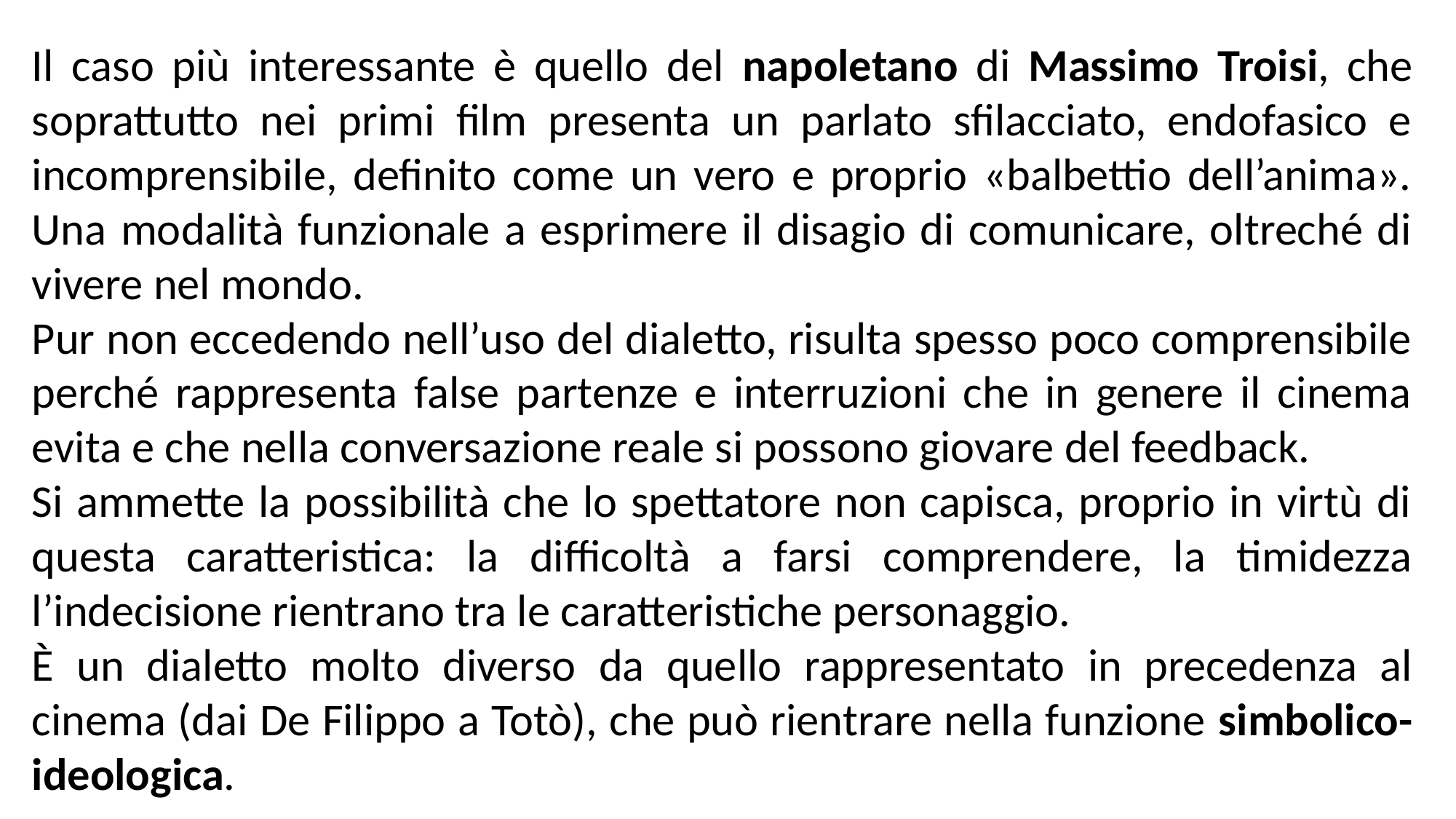

Il caso più interessante è quello del napoletano di Massimo Troisi, che soprattutto nei primi film presenta un parlato sfilacciato, endofasico e incomprensibile, definito come un vero e proprio «balbettio dell’anima». Una modalità funzionale a esprimere il disagio di comunicare, oltreché di vivere nel mondo.
Pur non eccedendo nell’uso del dialetto, risulta spesso poco comprensibile perché rappresenta false partenze e interruzioni che in genere il cinema evita e che nella conversazione reale si possono giovare del feedback.
Si ammette la possibilità che lo spettatore non capisca, proprio in virtù di questa caratteristica: la difficoltà a farsi comprendere, la timidezza l’indecisione rientrano tra le caratteristiche personaggio.
È un dialetto molto diverso da quello rappresentato in precedenza al cinema (dai De Filippo a Totò), che può rientrare nella funzione simbolico-ideologica.